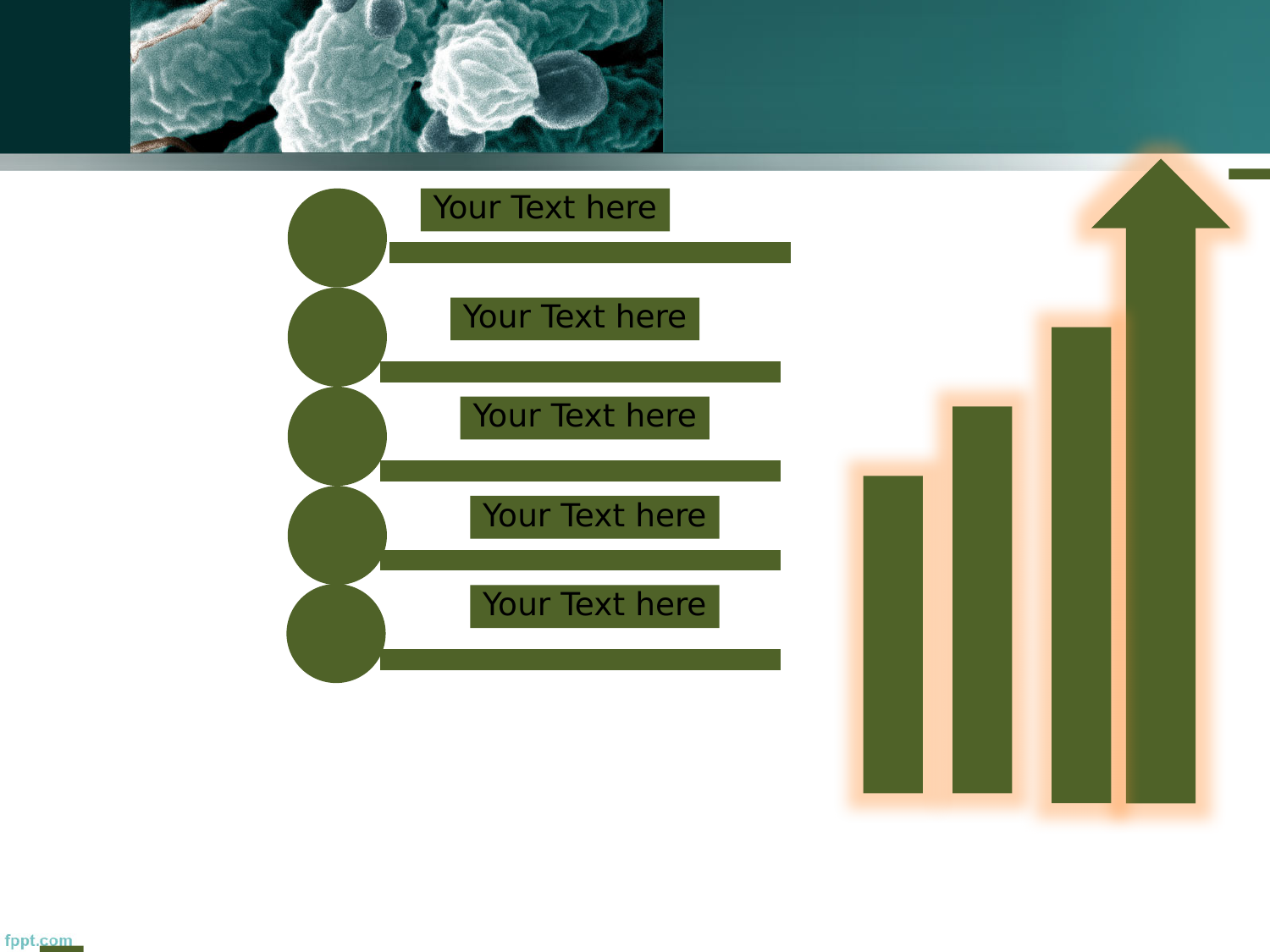

# Slide Title

Your Text here

Your Text here

Your Text here

Your Text here

Your Text here

Make Effective Presentations
Using Awesome Backgrounds
Engage your Audience
Capture Audience Attention